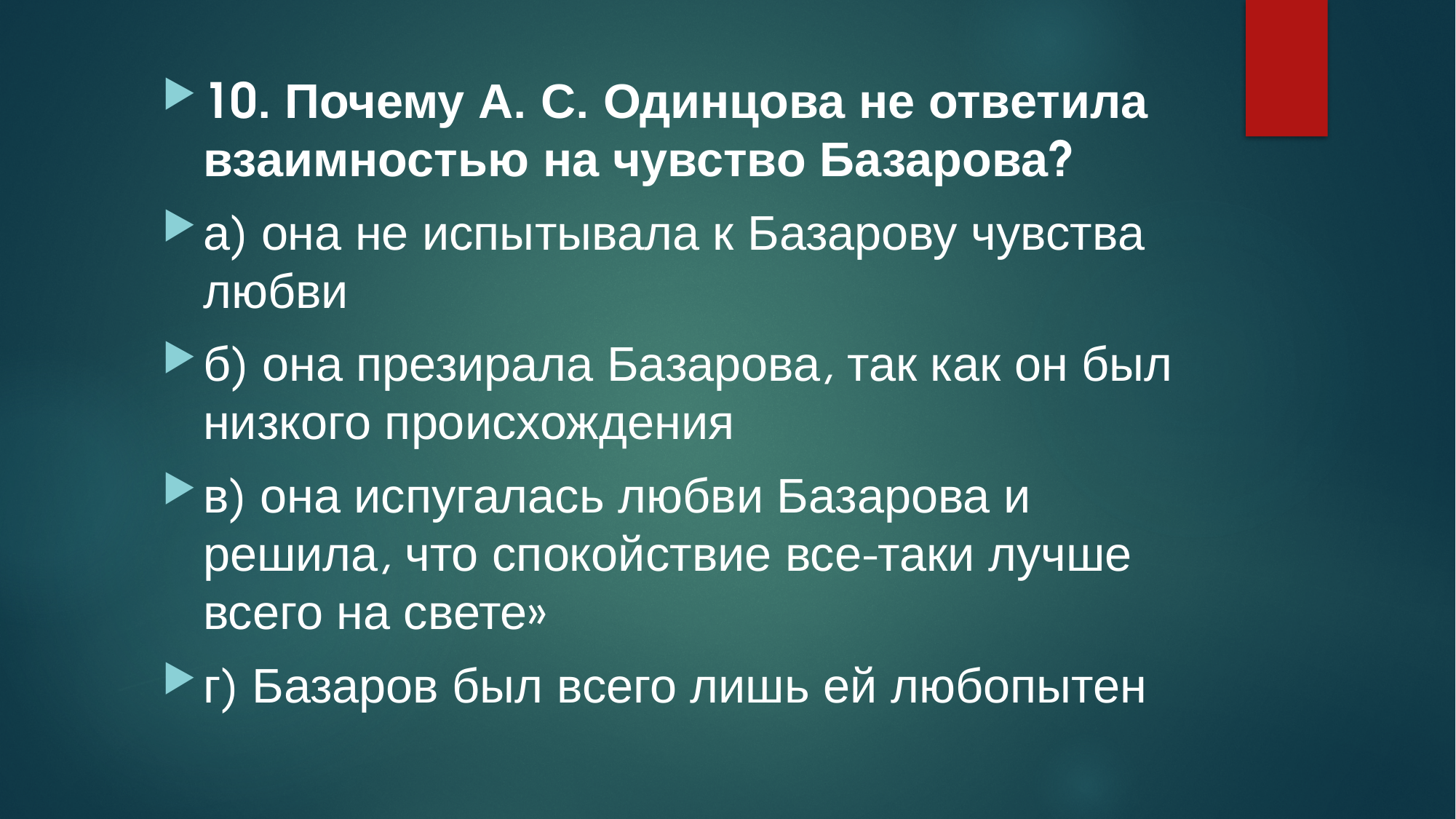

10. Почему А. С. Одинцова не ответила взаимностью на чувство Базарова?
а) она не испытывала к Базарову чувства любви
б) она презирала Базарова, так как он был низкого происхождения
в) она испугалась любви Базарова и решила, что спокойствие все-таки лучше всего на свете»
г) Базаров был всего лишь ей любопытен